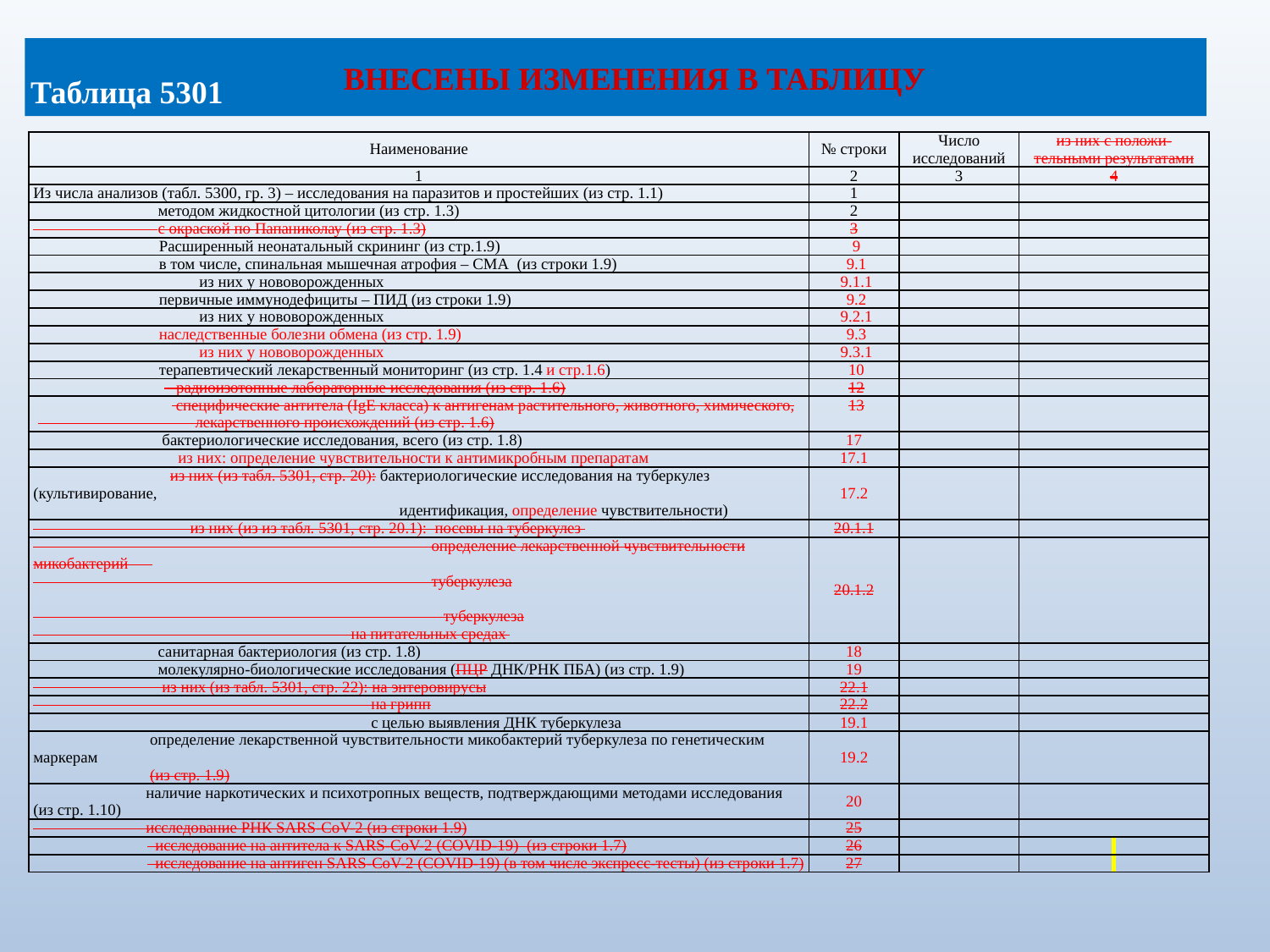

# ВНЕСЕНЫ ИЗМЕНЕНИЯ В ТАБЛИЦУ
Таблица 5301
| Наименование | № строки | Число исследований | из них с положи-тельными результатами |
| --- | --- | --- | --- |
| 1 | 2 | 3 | 4 |
| Из числа анализов (табл. 5300, гр. 3) – исследования на паразитов и простейших (из стр. 1.1) | 1 |  |  |
| методом жидкостной цитологии (из стр. 1.3) | 2 |  |  |
| с окраской по Папаниколау (из стр. 1.3) | 3 |  |  |
| Расширенный неонатальный скрининг (из стр.1.9) | 9 |  |  |
| в том числе, спинальная мышечная атрофия – СМА (из строки 1.9) | 9.1 |  |  |
| из них у нововорожденных | 9.1.1 |  |  |
| первичные иммунодефициты – ПИД (из строки 1.9) | 9.2 |  |  |
| из них у нововорожденных | 9.2.1 |  |  |
| наследственные болезни обмена (из стр. 1.9) | 9.3 |  |  |
| из них у нововорожденных | 9.3.1 |  |  |
| терапевтический лекарственный мониторинг (из стр. 1.4 и стр.1.6) | 10 |  |  |
| радиоизотопные лабораторные исследования (из стр. 1.6) | 12 |  |  |
| специфические антитела (IgE класса) к антигенам растительного, животного, химического, лекарственного происхождений (из стр. 1.6) | 13 |  |  |
| бактериологические исследования, всего (из стр. 1.8) | 17 |  |  |
| из них: определение чувствительности к антимикробным препаратам | 17.1 |  |  |
| из них (из табл. 5301, стр. 20): бактериологические исследования на туберкулез (культивирование, идентификация, определение чувствительности) | 17.2 |  |  |
| из них (из из табл. 5301, стр. 20.1): посевы на туберкулез | 20.1.1 |  |  |
| определение лекарственной чувствительности микобактерий туберкулеза   туберкулеза на питательных средах | 20.1.2 |  |  |
| санитарная бактериология (из стр. 1.8) | 18 |  |  |
| молекулярно-биологические исследования (ПЦР ДНК/РНК ПБА) (из стр. 1.9) | 19 |  |  |
| из них (из табл. 5301, стр. 22): на энтеровирусы | 22.1 |  |  |
| на грипп | 22.2 |  |  |
| с целью выявления ДНК туберкулеза | 19.1 |  |  |
| определение лекарственной чувствительности микобактерий туберкулеза по генетическим маркерам (из стр. 1.9) | 19.2 |  |  |
| наличие наркотических и психотропных веществ, подтверждающими методами исследования (из стр. 1.10) | 20 |  |  |
| исследование РНК SARS-CoV-2 (из строки 1.9) | 25 |  |  |
| исследование на антитела к SARS-CoV-2 (COVID-19)  (из строки 1.7) | 26 |  |  |
| исследование на антиген SARS-CoV-2 (COVID-19) (в том числе экспресс-тесты) (из строки 1.7) | 27 |  |  |